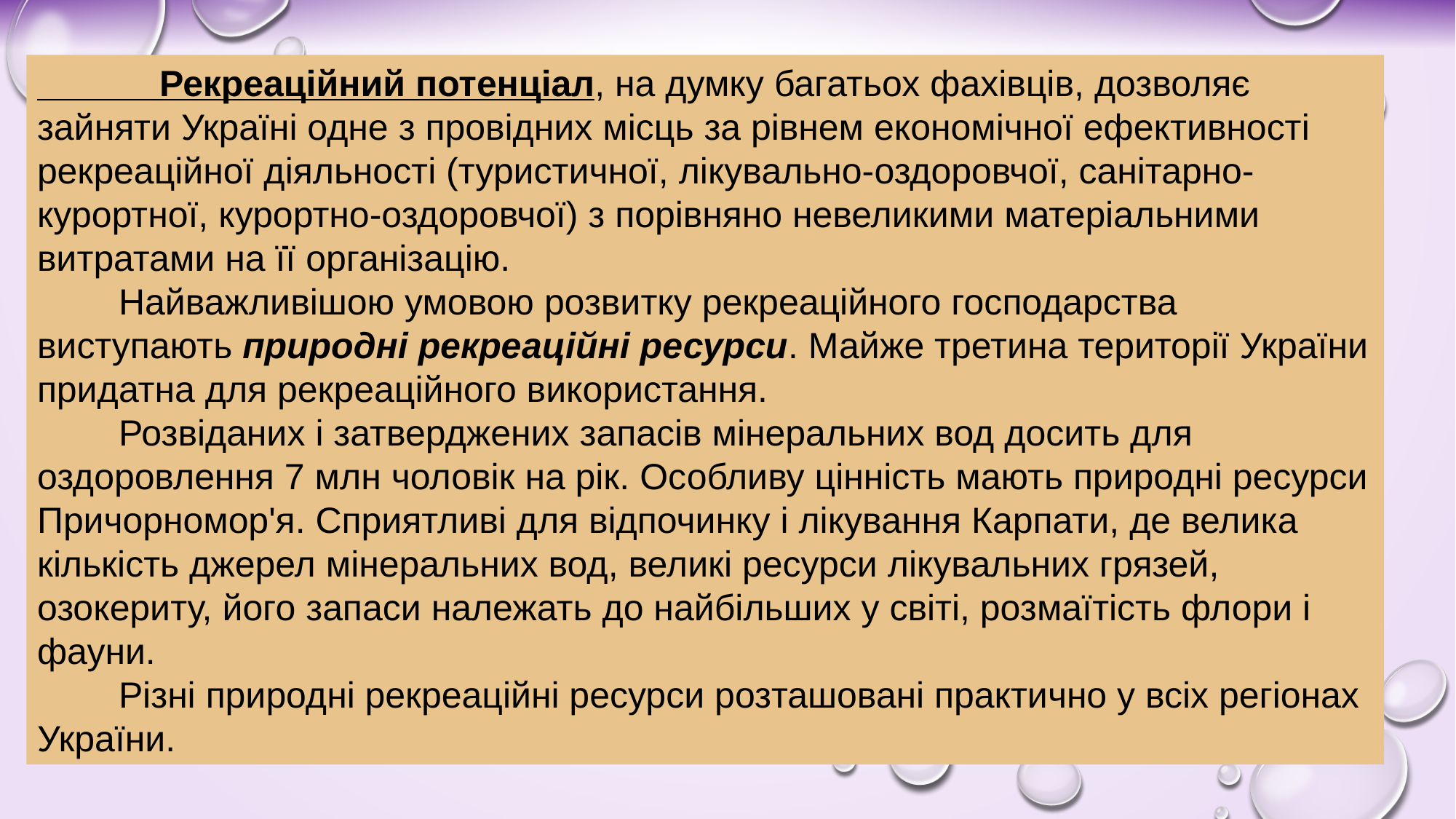

Рекреаційний потенціал, на думку багатьох фахівців, дозволяє зайняти Україні одне з провідних місць за рівнем економічної ефективності рекреаційної діяльності (туристичної, лікувально-оздоровчої, санітарно-курортної, курортно-оздоровчої) з порівняно невеликими матеріальними витратами на її організацію.
        Найважливішою умовою розвитку рекреаційного господарства виступають природні рекреаційні ресурси. Майже третина території України придатна для рекреаційного використання.
        Розвіданих і затверджених запасів мінеральних вод досить для оздоровлення 7 млн чоловік на рік. Особливу цінність мають природні ресурси Причорномор'я. Сприятливі для відпочинку і лікування Карпати, де велика кількість джерел мінеральних вод, великі ресурси лікувальних грязей, озокериту, його запаси належать до найбільших у світі, розмаїтість флори і фауни.
        Різні природні рекреаційні ресурси розташовані практично у всіх регіонах України.